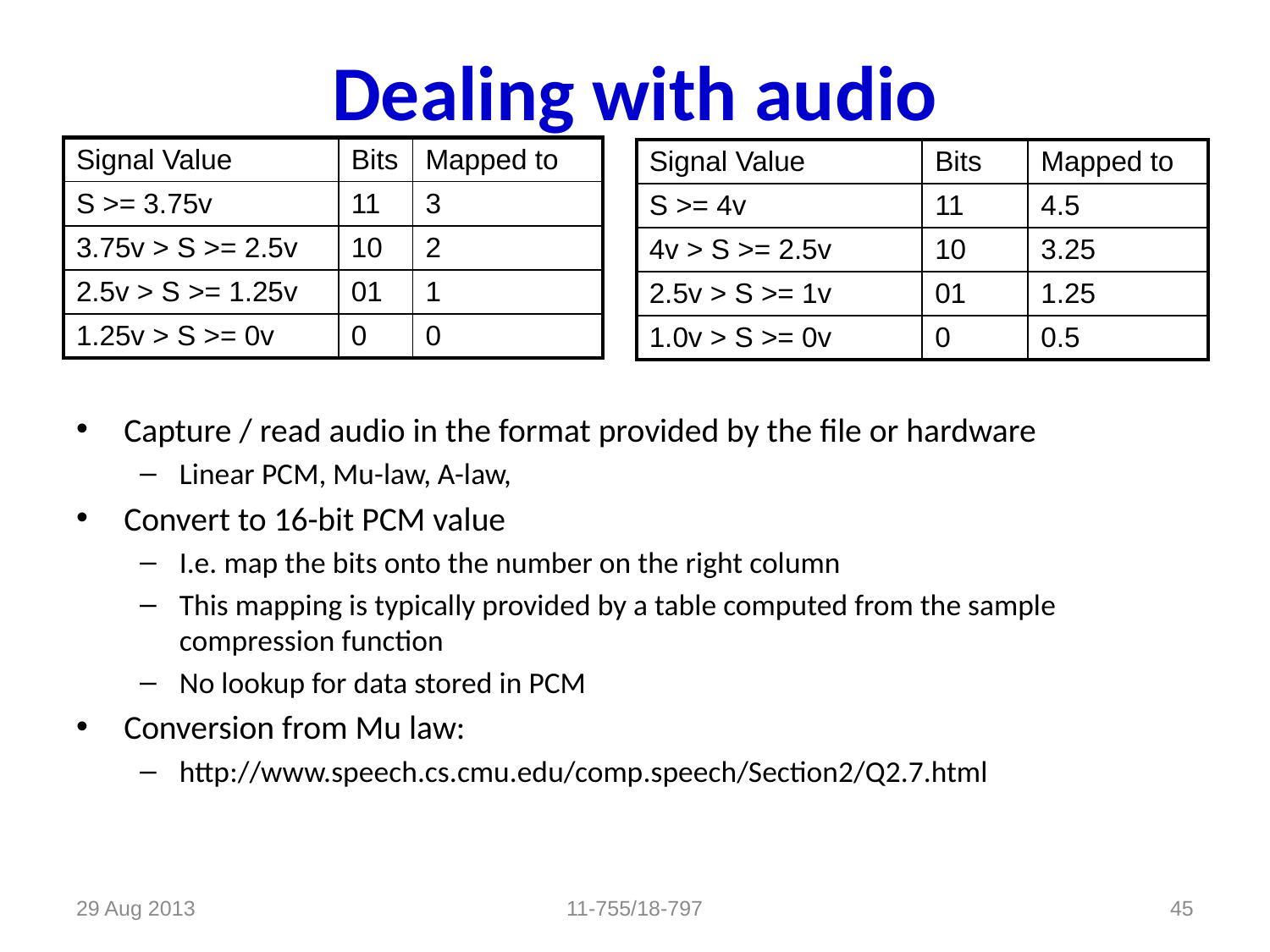

# Dealing with audio
| Signal Value | Bits | Mapped to |
| --- | --- | --- |
| S >= 3.75v | 11 | 3 |
| 3.75v > S >= 2.5v | 10 | 2 |
| 2.5v > S >= 1.25v | 01 | 1 |
| 1.25v > S >= 0v | 0 | 0 |
| Signal Value | Bits | Mapped to |
| --- | --- | --- |
| S >= 4v | 11 | 4.5 |
| 4v > S >= 2.5v | 10 | 3.25 |
| 2.5v > S >= 1v | 01 | 1.25 |
| 1.0v > S >= 0v | 0 | 0.5 |
Capture / read audio in the format provided by the file or hardware
Linear PCM, Mu-law, A-law,
Convert to 16-bit PCM value
I.e. map the bits onto the number on the right column
This mapping is typically provided by a table computed from the sample compression function
No lookup for data stored in PCM
Conversion from Mu law:
http://www.speech.cs.cmu.edu/comp.speech/Section2/Q2.7.html
29 Aug 2013
11-755/18-797
45